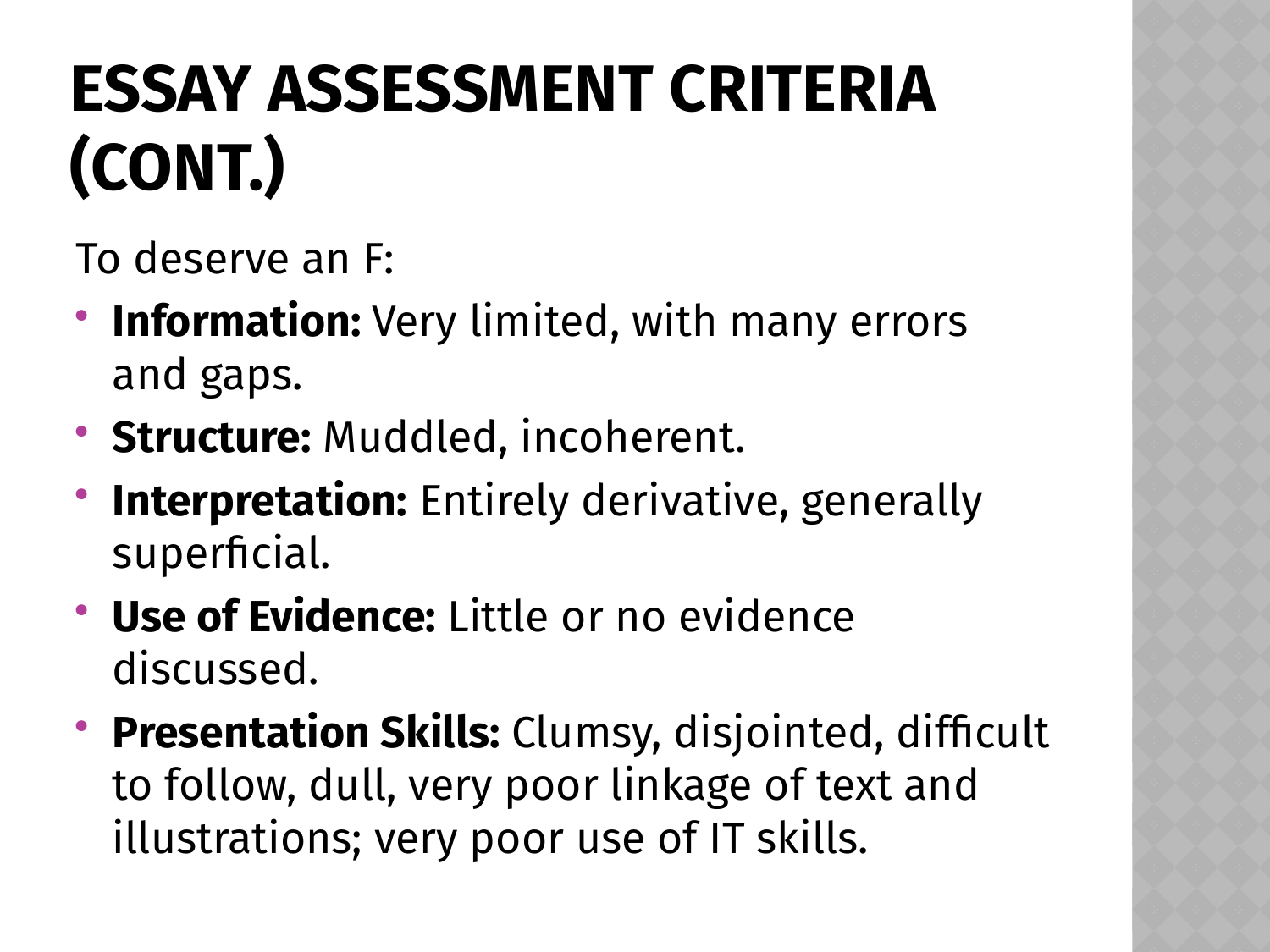

# Essay Assessment Criteria (Cont.)
To deserve an F:
Information: Very limited, with many errors and gaps.
Structure: Muddled, incoherent.
Interpretation: Entirely derivative, generally superficial.
Use of Evidence: Little or no evidence discussed.
Presentation Skills: Clumsy, disjointed, difficult to follow, dull, very poor linkage of text and illustrations; very poor use of IT skills.